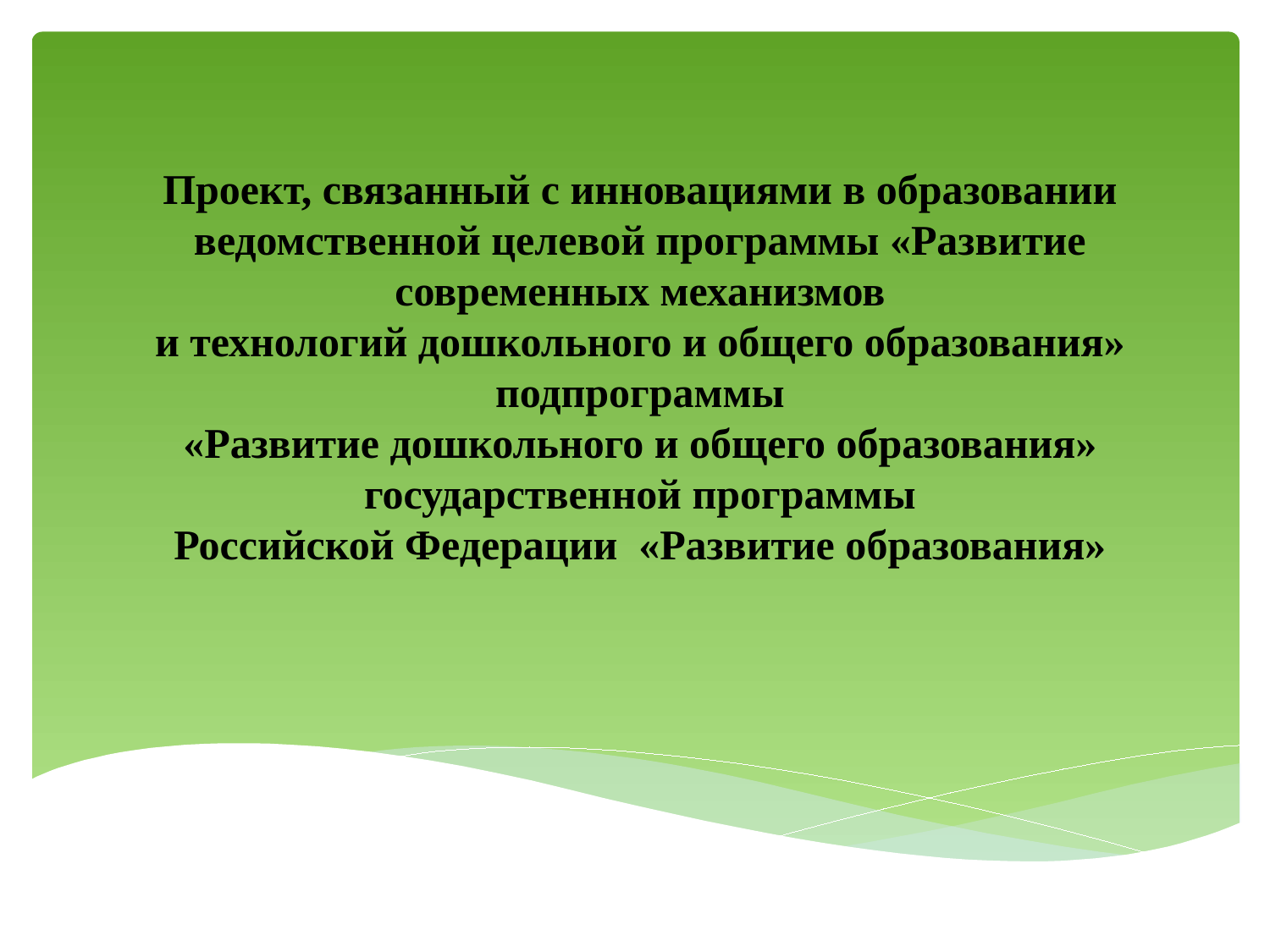

# Проект, связанный с инновациями в образовании ведомственной целевой программы «Развитие современных механизмов и технологий дошкольного и общего образования» подпрограммы «Развитие дошкольного и общего образования» государственной программы Российской Федерации  «Развитие образования»